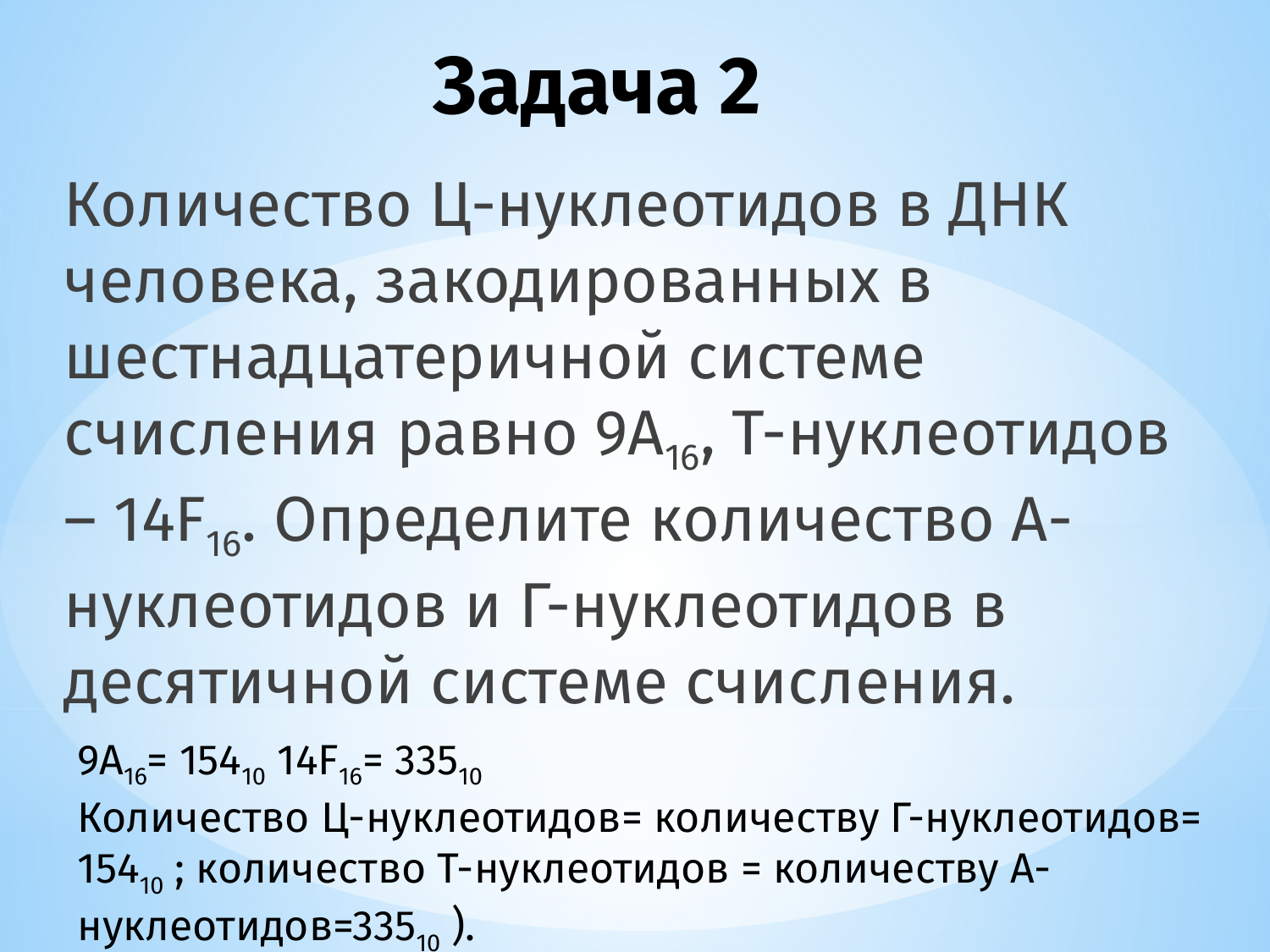

# Задача 2
Количество Ц-нуклеотидов в ДНК человека, закодированных в шестнадцатеричной системе счисления равно 9А16, Т-нуклеотидов – 14F16. Определите количество А-нуклеотидов и Г-нуклеотидов в десятичной системе счисления.
9А16= 15410 14F16= 33510
Количество Ц-нуклеотидов= количеству Г-нуклеотидов= 15410 ; количество Т-нуклеотидов = количеству А-нуклеотидов=33510 ).